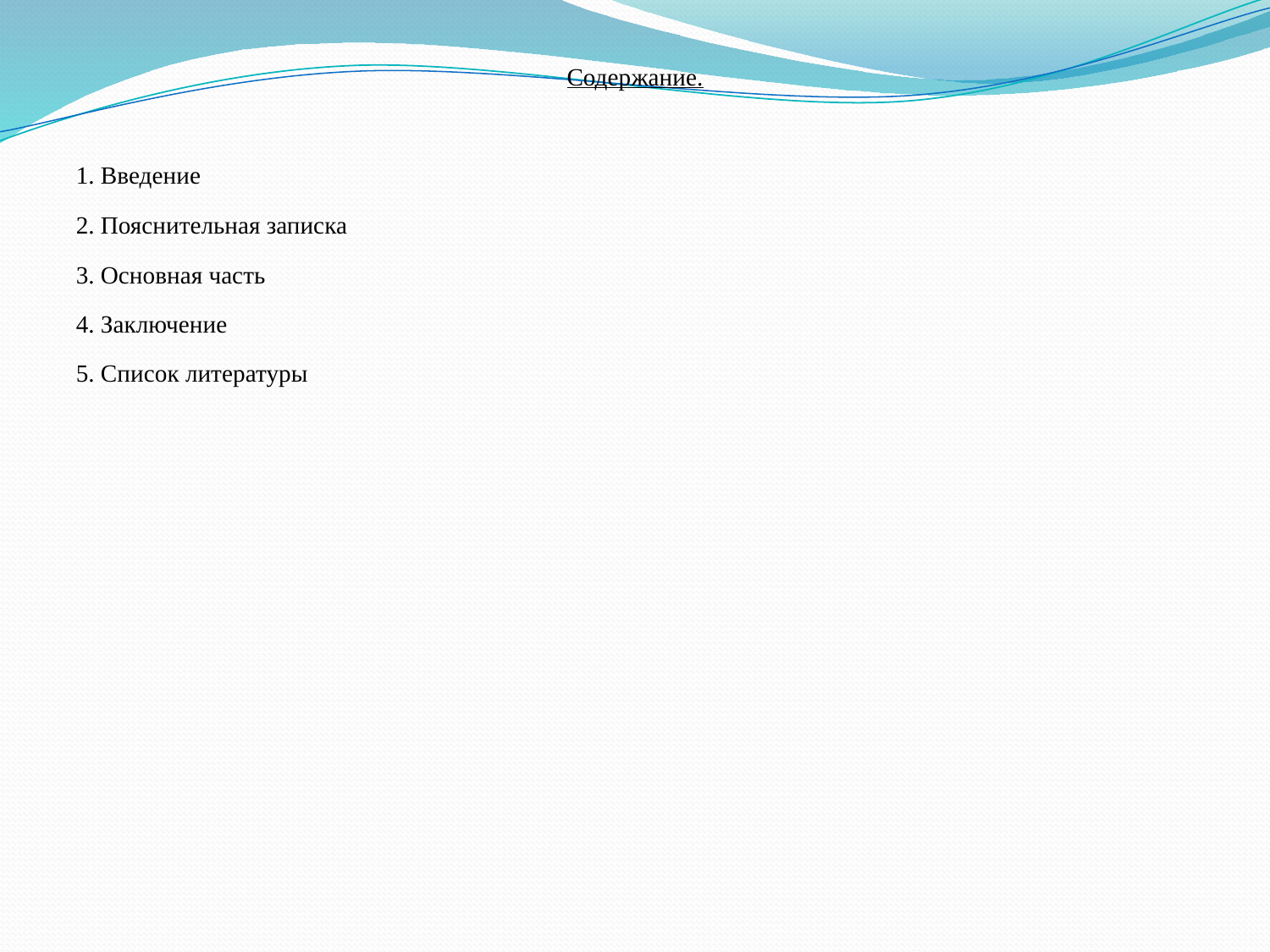

Содержание.

1. Введение
2. Пояснительная записка
3. Основная часть
4. Заключение
5. Список литературы